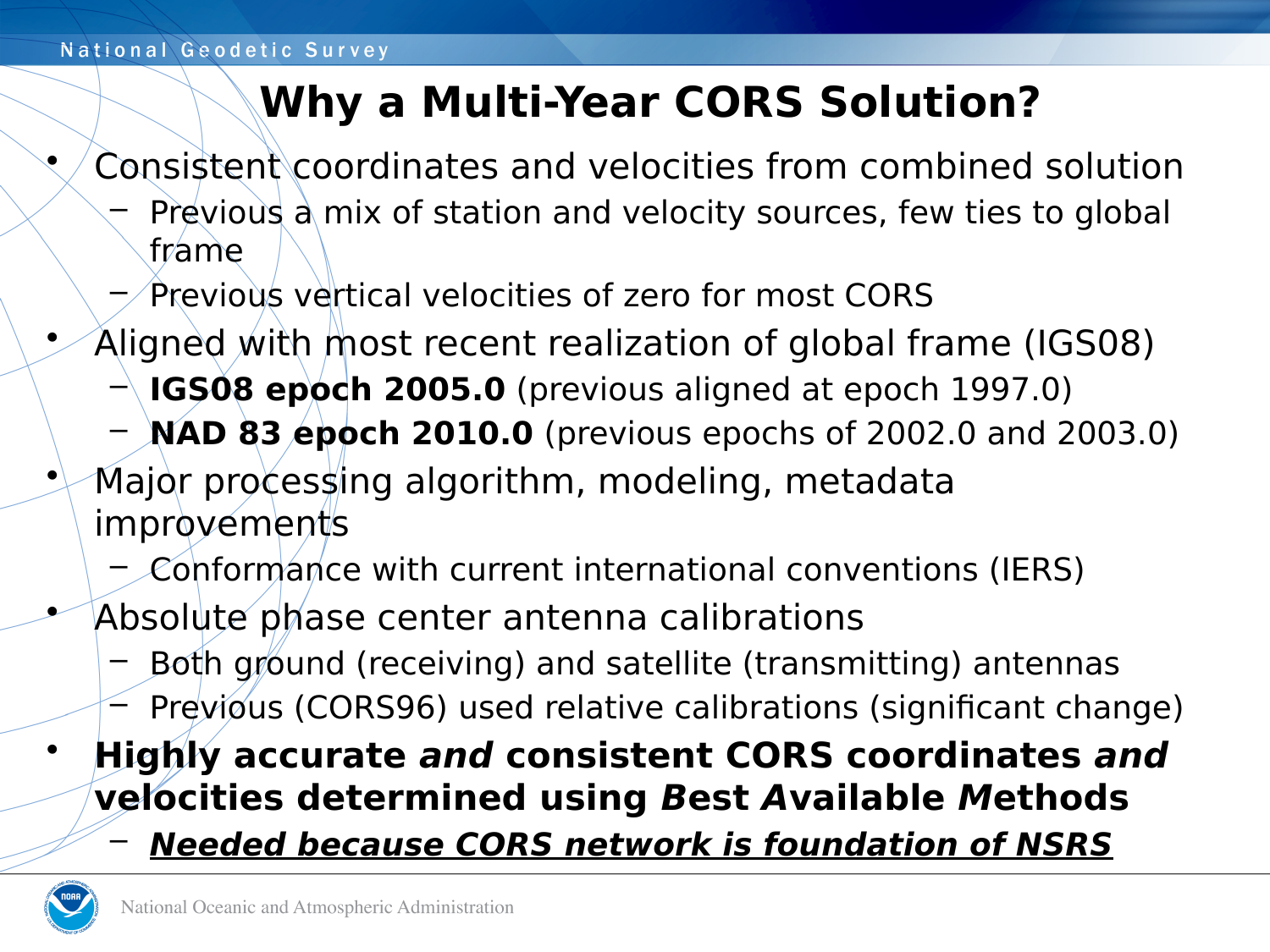

# Why a Multi-Year CORS Solution?
Consistent coordinates and velocities from combined solution
Previous a mix of station and velocity sources, few ties to global frame
Previous vertical velocities of zero for most CORS
Aligned with most recent realization of global frame (IGS08)
IGS08 epoch 2005.0 (previous aligned at epoch 1997.0)
NAD 83 epoch 2010.0 (previous epochs of 2002.0 and 2003.0)
Major processing algorithm, modeling, metadata improvements
Conformance with current international conventions (IERS)
Absolute phase center antenna calibrations
Both ground (receiving) and satellite (transmitting) antennas
Previous (CORS96) used relative calibrations (significant change)
Highly accurate and consistent CORS coordinates and velocities determined using Best Available Methods
Needed because CORS network is foundation of NSRS